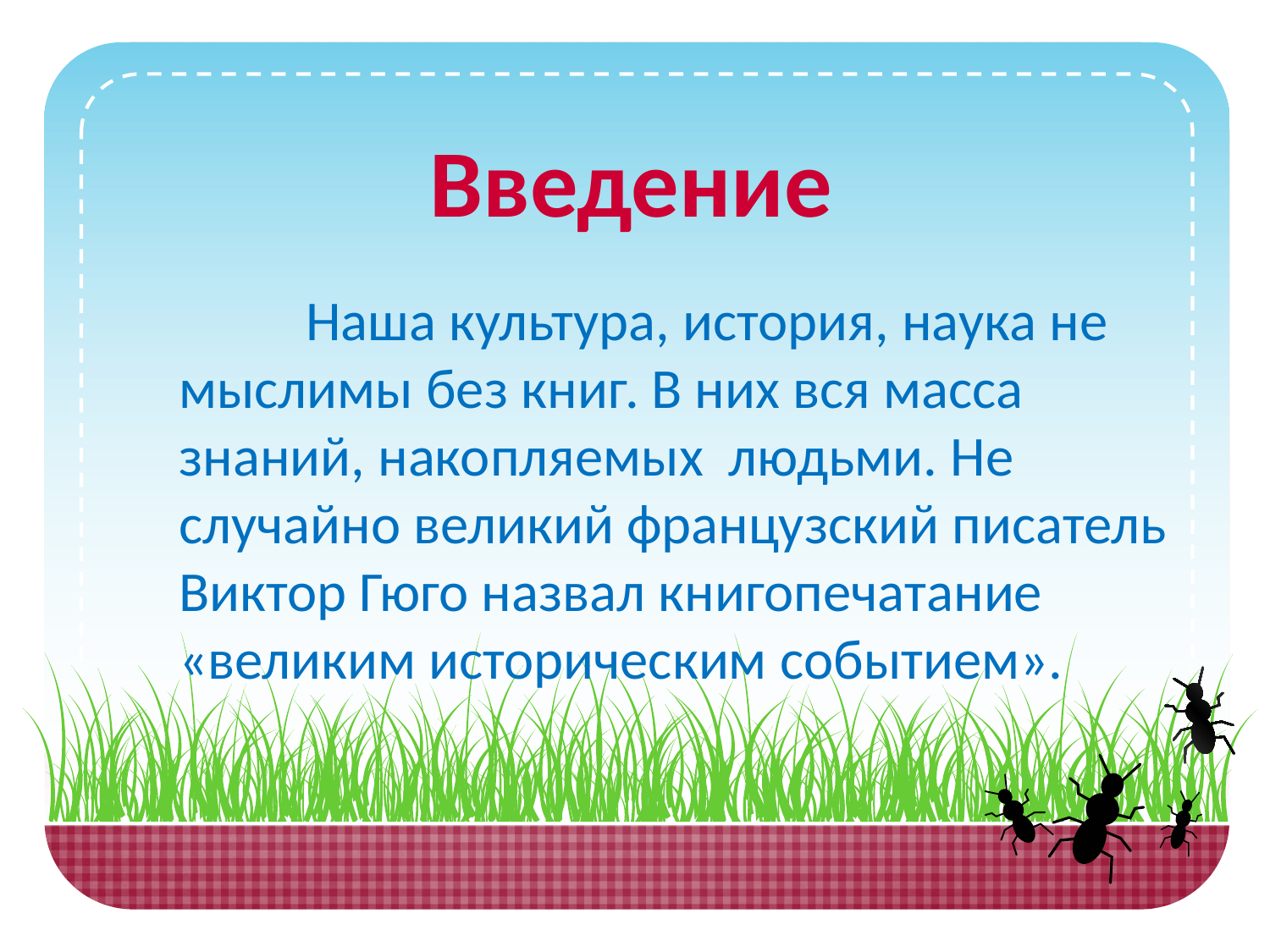

Введение
	Наша культура, история, наука не мыслимы без книг. В них вся масса знаний, накопляемых  людьми. Не случайно великий французский писатель Виктор Гюго назвал книгопечатание «великим историческим событием».